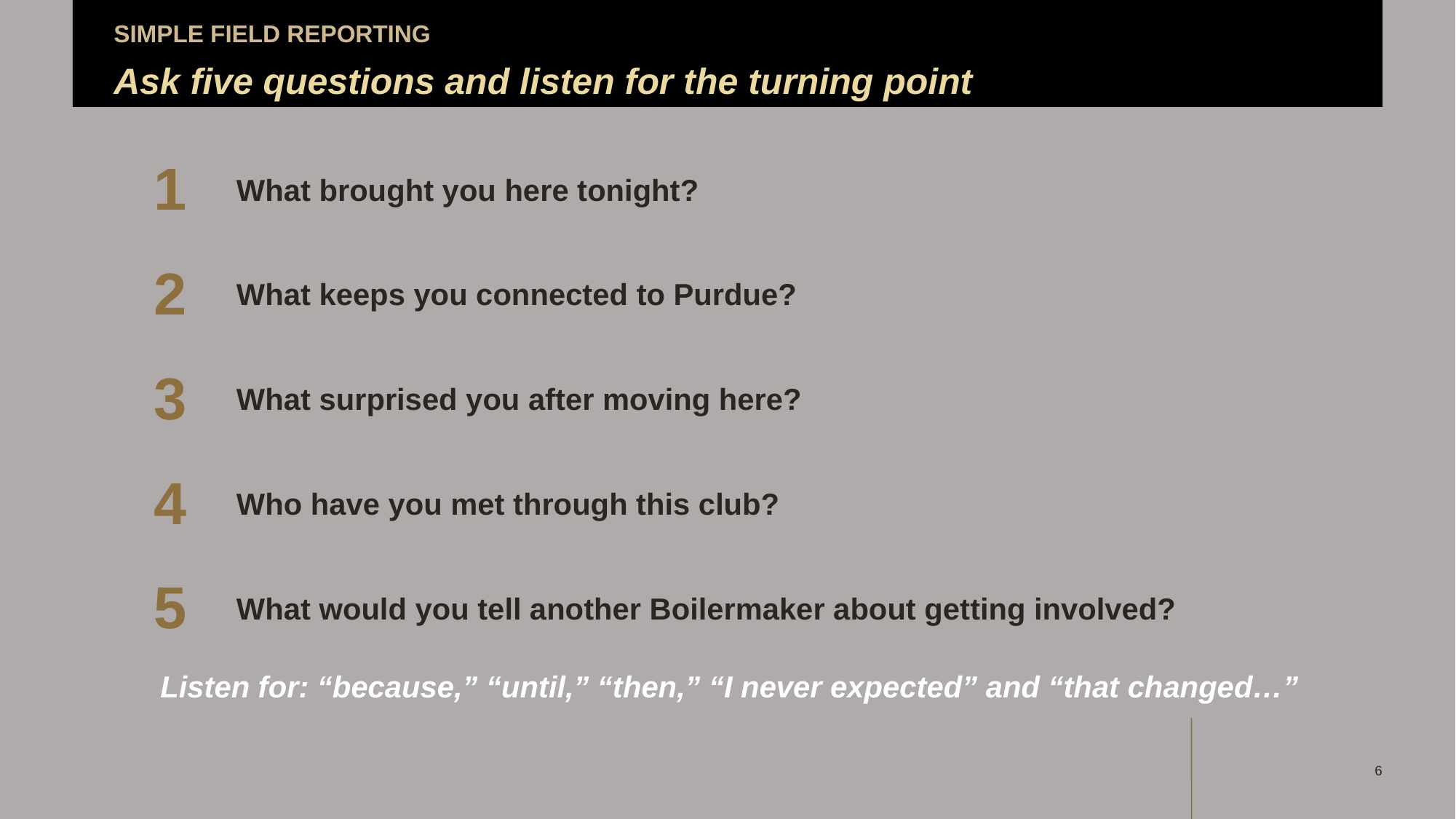

SIMPLE FIELD REPORTING
Ask five questions and listen for the turning point
1
What brought you here tonight?
2
What keeps you connected to Purdue?
3
What surprised you after moving here?
4
Who have you met through this club?
5
What would you tell another Boilermaker about getting involved?
Listen for: “because,” “until,” “then,” “I never expected” and “that changed…”

6